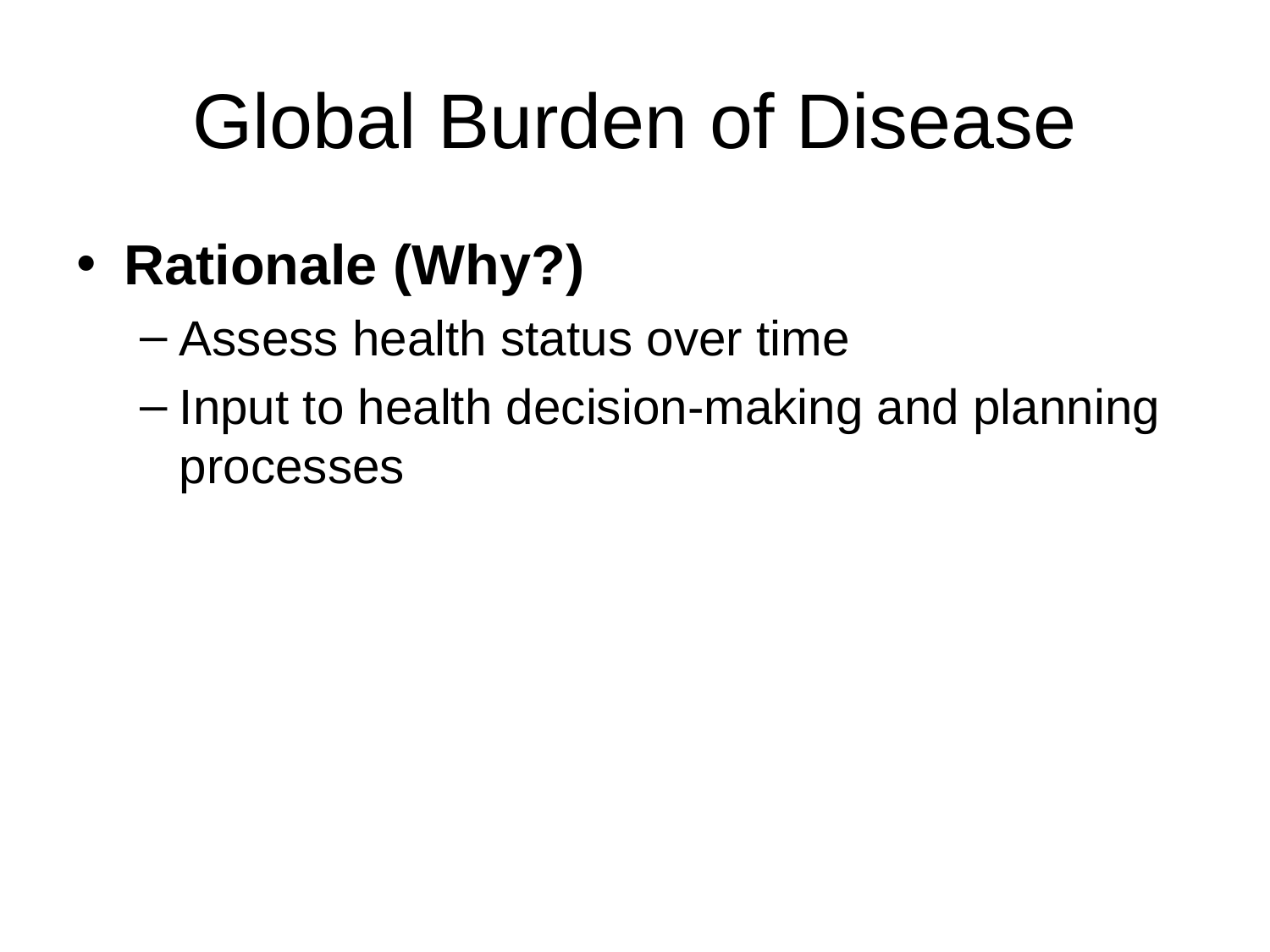

# Global Burden of Disease
Rationale (Why?)
Assess health status over time
Input to health decision-making and planning processes